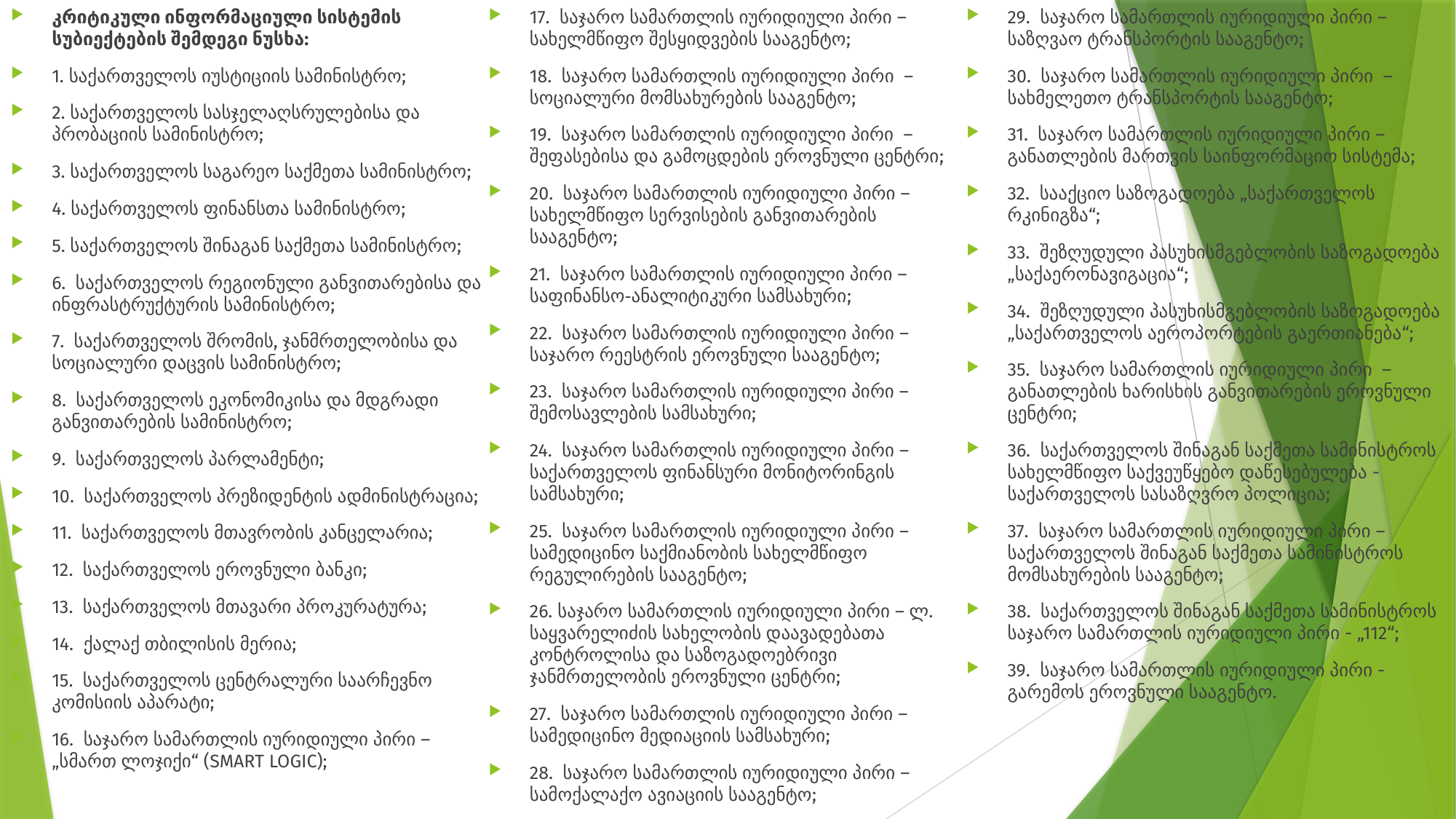

კრიტიკული ინფორმაციული სისტემის სუბიექტების შემდეგი ნუსხა:
1. საქართველოს იუსტიციის სამინისტრო;
2. საქართველოს სასჯელაღსრულებისა და პრობაციის სამინისტრო;
3. საქართველოს საგარეო საქმეთა სამინისტრო;
4. საქართველოს ფინანსთა სამინისტრო;
5. საქართველოს შინაგან საქმეთა სამინისტრო;
6.  საქართველოს რეგიონული განვითარებისა და  ინფრასტრუქტურის სამინისტრო;
7.  საქართველოს შრომის, ჯანმრთელობისა და სოციალური დაცვის სამინისტრო;
8.  საქართველოს ეკონომიკისა და მდგრადი განვითარების სამინისტრო;
9.  საქართველოს პარლამენტი;
10.  საქართველოს პრეზიდენტის ადმინისტრაცია;
11.  საქართველოს მთავრობის კანცელარია;
12.  საქართველოს ეროვნული ბანკი;
13.  საქართველოს მთავარი პროკურატურა;
14.  ქალაქ თბილისის მერია;
15.  საქართველოს ცენტრალური საარჩევნო კომისიის აპარატი;
16.  საჯარო სამართლის იურიდიული პირი – „სმართ ლოჯიქი“ (SMART LOGIC);
17.  საჯარო სამართლის იურიდიული პირი – სახელმწიფო შესყიდვების სააგენტო;
18.  საჯარო სამართლის იურიდიული პირი  – სოციალური მომსახურების სააგენტო;
19.  საჯარო სამართლის იურიდიული პირი  – შეფასებისა და გამოცდების ეროვნული ცენტრი;
20.  საჯარო სამართლის იურიდიული პირი – სახელმწიფო სერვისების განვითარების სააგენტო;
21.  საჯარო სამართლის იურიდიული პირი – საფინანსო‑ანალიტიკური სამსახური;
22.  საჯარო სამართლის იურიდიული პირი – საჯარო რეესტრის ეროვნული სააგენტო;
23.  საჯარო სამართლის იურიდიული პირი – შემოსავლების სამსახური;
24.  საჯარო სამართლის იურიდიული პირი – საქართველოს ფინანსური მონიტორინგის სამსახური;
25.  საჯარო სამართლის იურიდიული პირი – სამედიცინო საქმიანობის სახელმწიფო რეგულირების სააგენტო;
26. საჯარო სამართლის იურიდიული პირი – ლ. საყვარელიძის სახელობის დაავადებათა კონტროლისა და საზოგადოებრივი ჯანმრთელობის ეროვნული ცენტრი;
27.  საჯარო სამართლის იურიდიული პირი – სამედიცინო მედიაციის სამსახური;
28.  საჯარო სამართლის იურიდიული პირი – სამოქალაქო ავიაციის სააგენტო;
29.  საჯარო სამართლის იურიდიული პირი – საზღვაო ტრანსპორტის სააგენტო;
30.  საჯარო სამართლის იურიდიული პირი  – სახმელეთო ტრანსპორტის სააგენტო;
31.  საჯარო სამართლის იურიდიული პირი – განათლების მართვის საინფორმაციო სისტემა;
32.  სააქციო საზოგადოება „საქართველოს რკინიგზა“;
33.  შეზღუდული პასუხისმგებლობის საზოგადოება „საქაერონავიგაცია“;
34.  შეზღუდული პასუხისმგებლობის საზოგადოება „საქართველოს აეროპორტების გაერთიანება“;
35.  საჯარო სამართლის იურიდიული პირი  – განათლების ხარისხის განვითარების ეროვნული ცენტრი;
36.  საქართველოს შინაგან საქმეთა სამინისტროს სახელმწიფო საქვეუწყებო დაწესებულება - საქართველოს სასაზღვრო პოლიცია;
37.  საჯარო სამართლის იურიდიული პირი – საქართველოს შინაგან საქმეთა სამინისტროს მომსახურების სააგენტო;
38.  საქართველოს შინაგან საქმეთა სამინისტროს საჯარო სამართლის იურიდიული პირი - „112“;
39.  საჯარო სამართლის იურიდიული პირი - გარემოს ეროვნული სააგენტო.